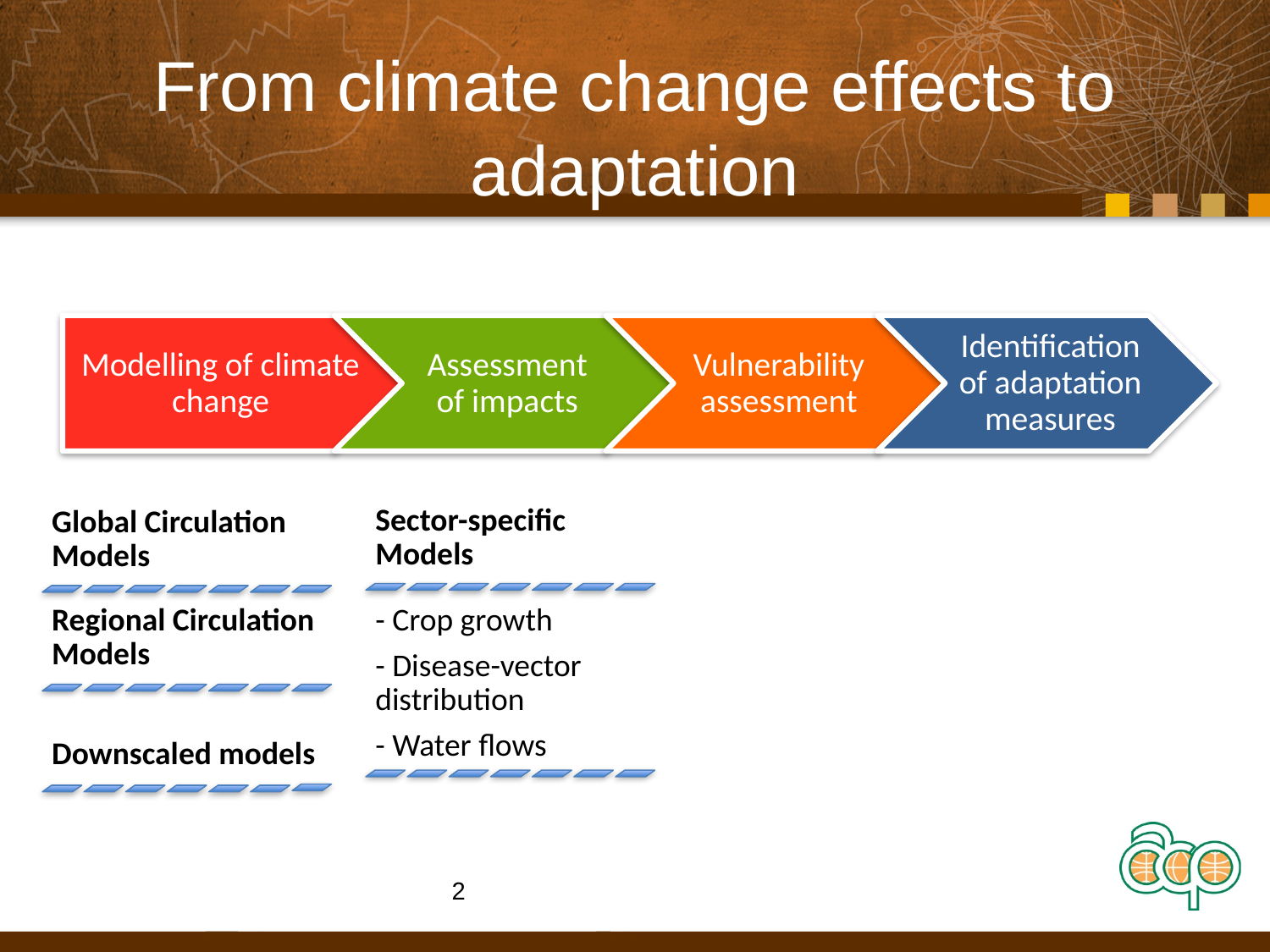

# From climate change effects to adaptation
Modelling of climate change
Assessment of impacts
Vulnerability assessment
Identification of adaptation measures
Sector-specific Models
- Crop growth
- Disease-vector distribution
- Water flows
Global Circulation Models
Regional Circulation Models
Downscaled models
2